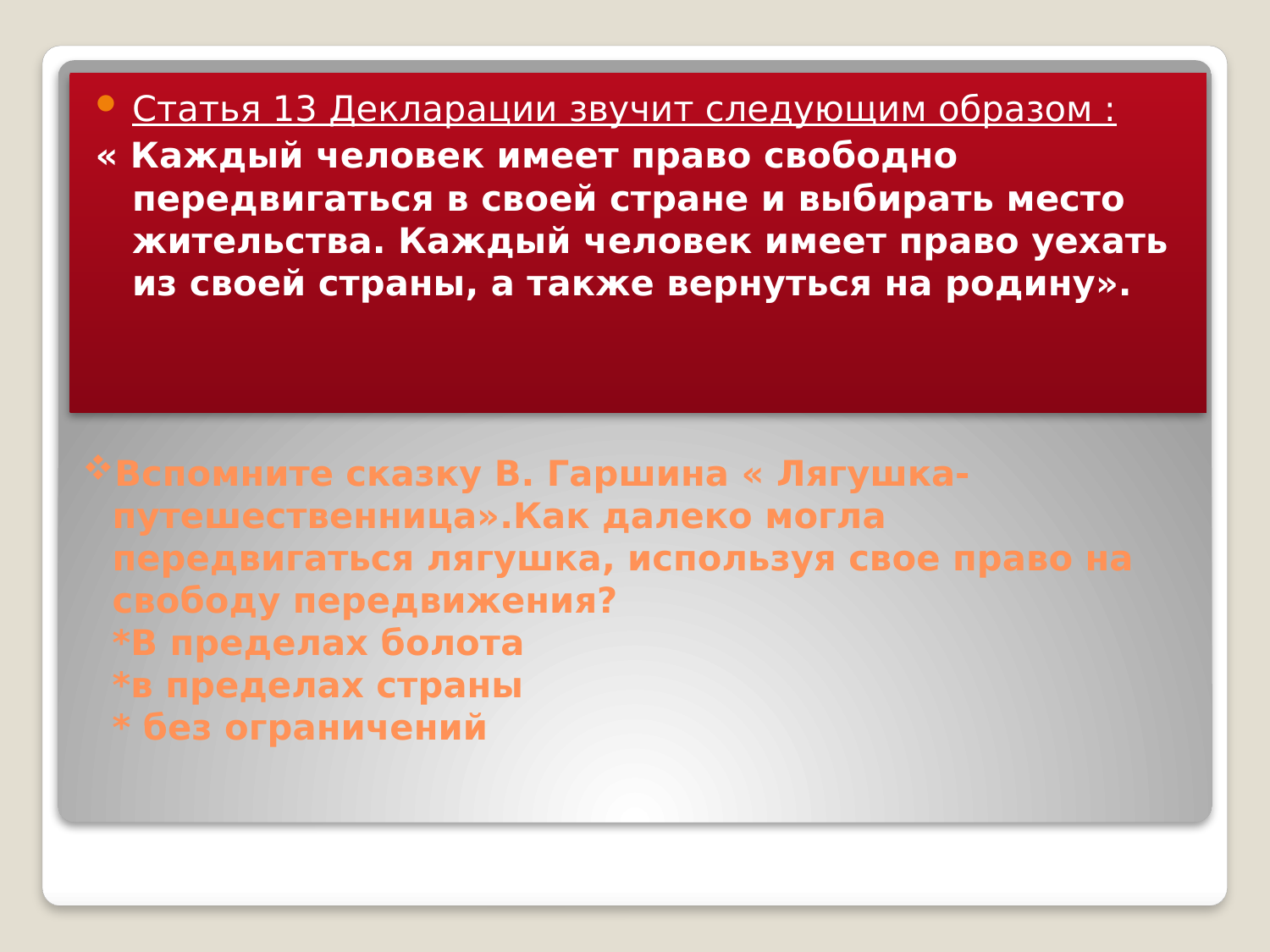

Статья 13 Декларации звучит следующим образом :
« Каждый человек имеет право свободно передвигаться в своей стране и выбирать место жительства. Каждый человек имеет право уехать из своей страны, а также вернуться на родину».
# Вспомните сказку В. Гаршина « Лягушка- путешественница».Как далеко могла передвигаться лягушка, используя свое право на свободу передвижения? *В пределах болота *в пределах страны * без ограничений